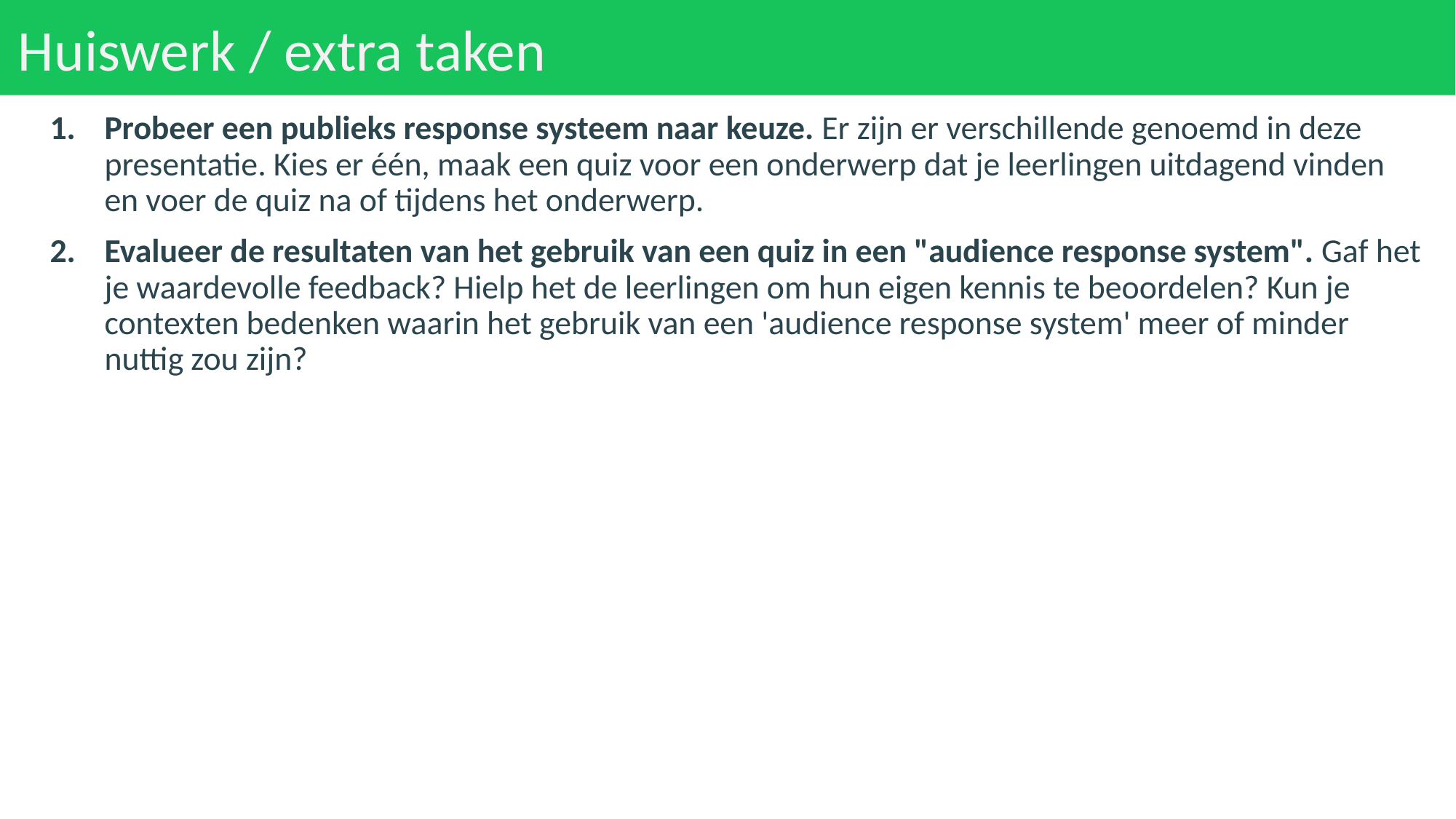

# Huiswerk / extra taken
Probeer een publieks response systeem naar keuze. Er zijn er verschillende genoemd in deze presentatie. Kies er één, maak een quiz voor een onderwerp dat je leerlingen uitdagend vinden en voer de quiz na of tijdens het onderwerp.
Evalueer de resultaten van het gebruik van een quiz in een "audience response system". Gaf het je waardevolle feedback? Hielp het de leerlingen om hun eigen kennis te beoordelen? Kun je contexten bedenken waarin het gebruik van een 'audience response system' meer of minder nuttig zou zijn?